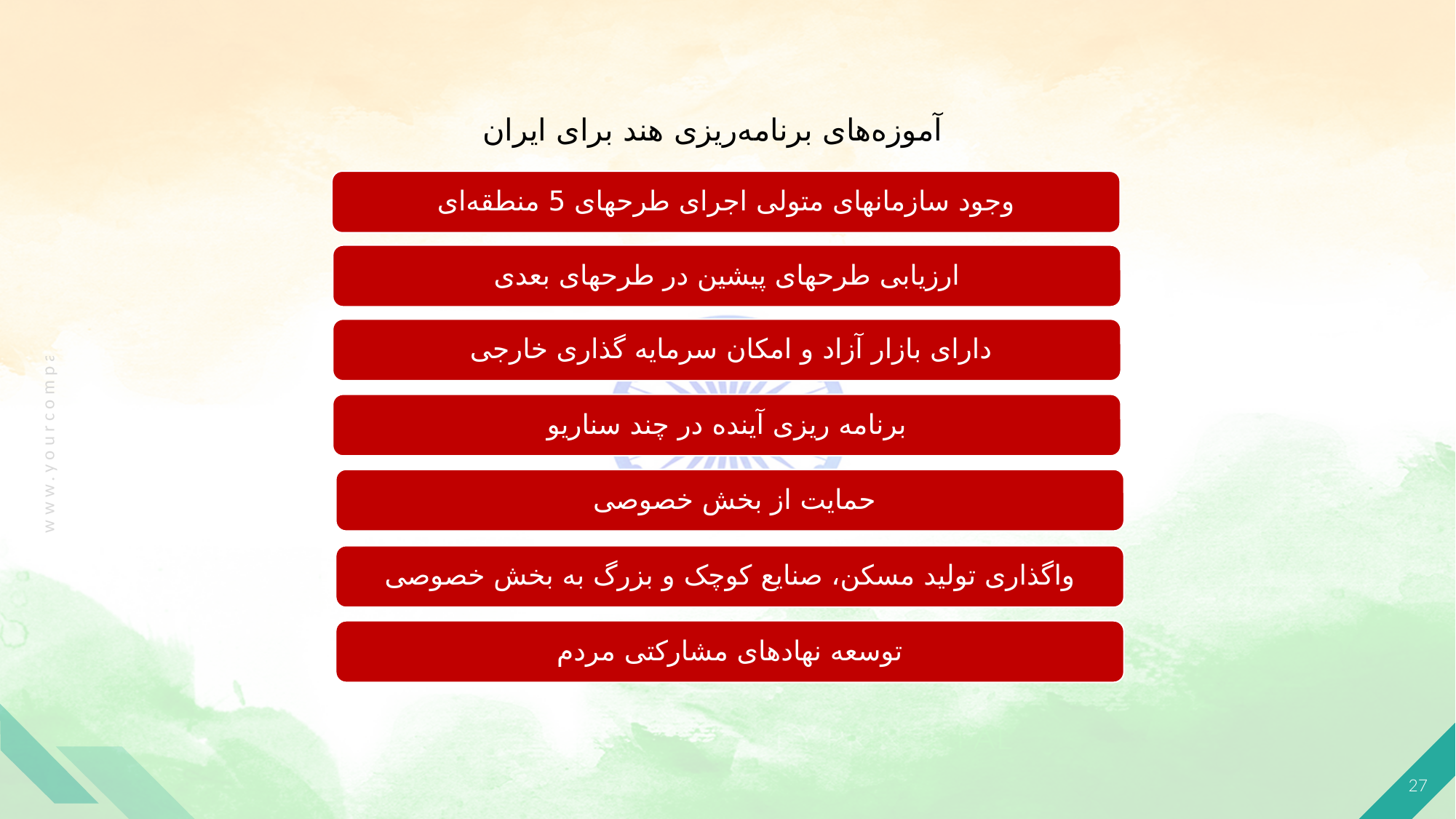

آموزه‌های برنامه‌ریزی هند برای ایران

وجود سازمانهای متولی اجرای طرحهای 5 منطقه‌ای

ارزیابی طرحهای پیشین در طرحهای بعدی

دارای بازار آزاد و امکان سرمایه گذاری خارجی

برنامه ریزی آینده در چند سناریو

حمایت از بخش خصوصی

واگذاری تولید مسکن، صنایع کوچک و بزرگ به بخش خصوصی

توسعه نهادهای مشارکتی مردم